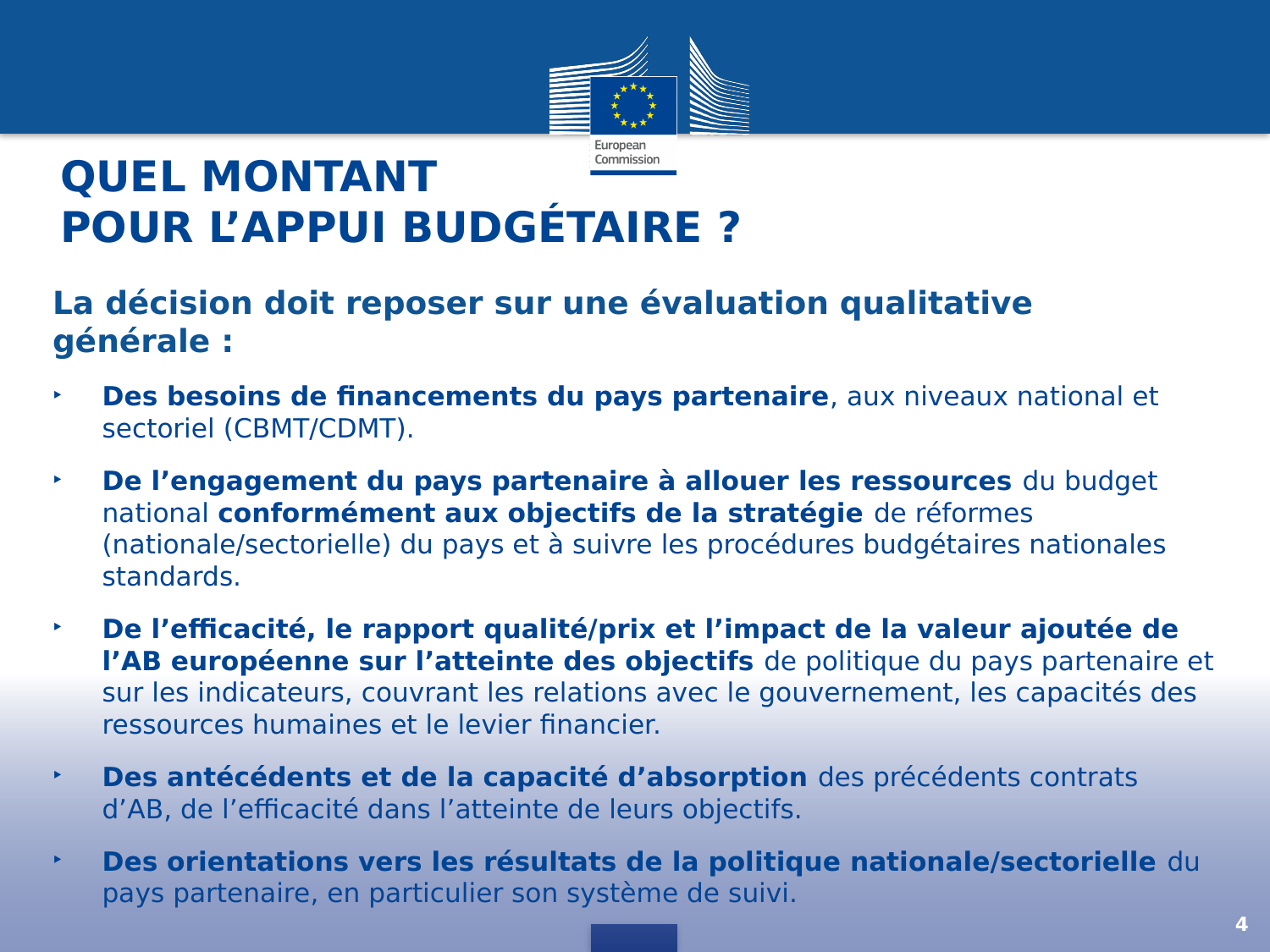

# Quel montant pour l’appui budgétaire ?
La décision doit reposer sur une évaluation qualitative générale :
Des besoins de financements du pays partenaire, aux niveaux national et sectoriel (CBMT/CDMT).
De l’engagement du pays partenaire à allouer les ressources du budget national conformément aux objectifs de la stratégie de réformes (nationale/sectorielle) du pays et à suivre les procédures budgétaires nationales standards.
De l’efficacité, le rapport qualité/prix et l’impact de la valeur ajoutée de l’AB européenne sur l’atteinte des objectifs de politique du pays partenaire et sur les indicateurs, couvrant les relations avec le gouvernement, les capacités des ressources humaines et le levier financier.
Des antécédents et de la capacité d’absorption des précédents contrats d’AB, de l’efficacité dans l’atteinte de leurs objectifs.
Des orientations vers les résultats de la politique nationale/sectorielle du pays partenaire, en particulier son système de suivi.

4